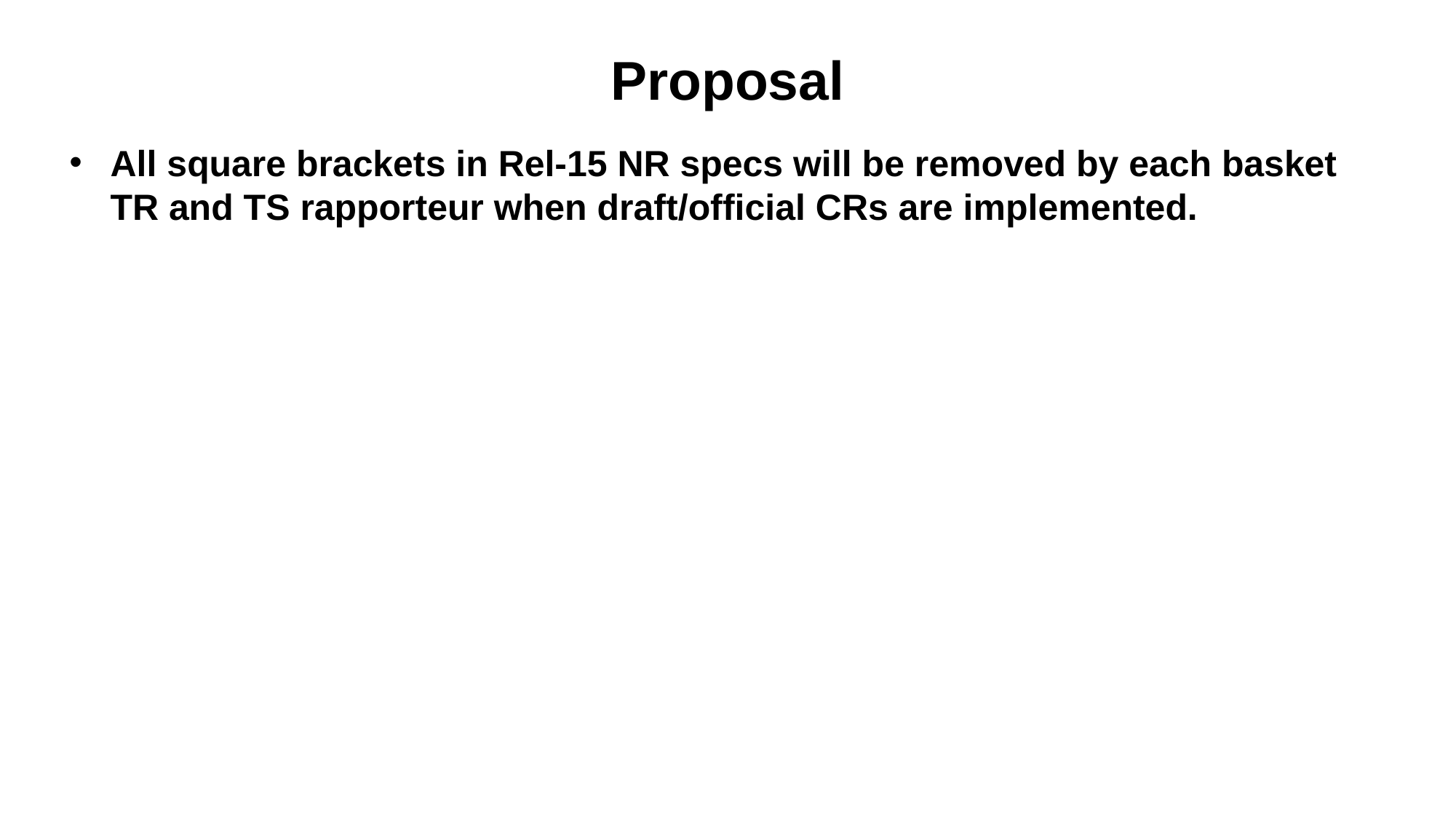

# Proposal
All square brackets in Rel-15 NR specs will be removed by each basket TR and TS rapporteur when draft/official CRs are implemented.